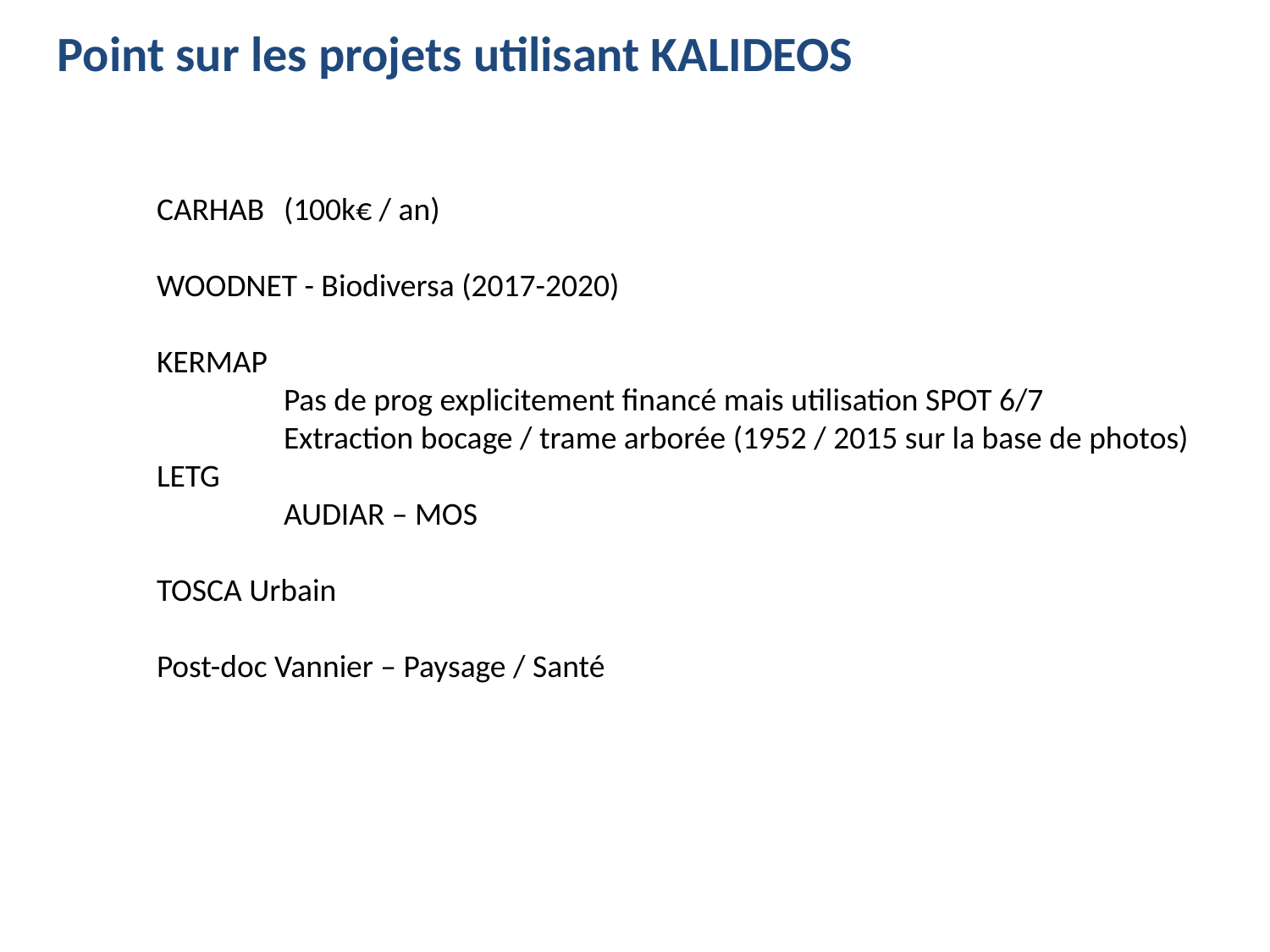

Point sur les projets utilisant KALIDEOS
CARHAB	(100k€ / an)

WOODNET - Biodiversa (2017-2020)

KERMAP
	Pas de prog explicitement financé mais utilisation SPOT 6/7
	Extraction bocage / trame arborée (1952 / 2015 sur la base de photos)
LETG
	AUDIAR – MOS

TOSCA Urbain

Post-doc Vannier – Paysage / Santé